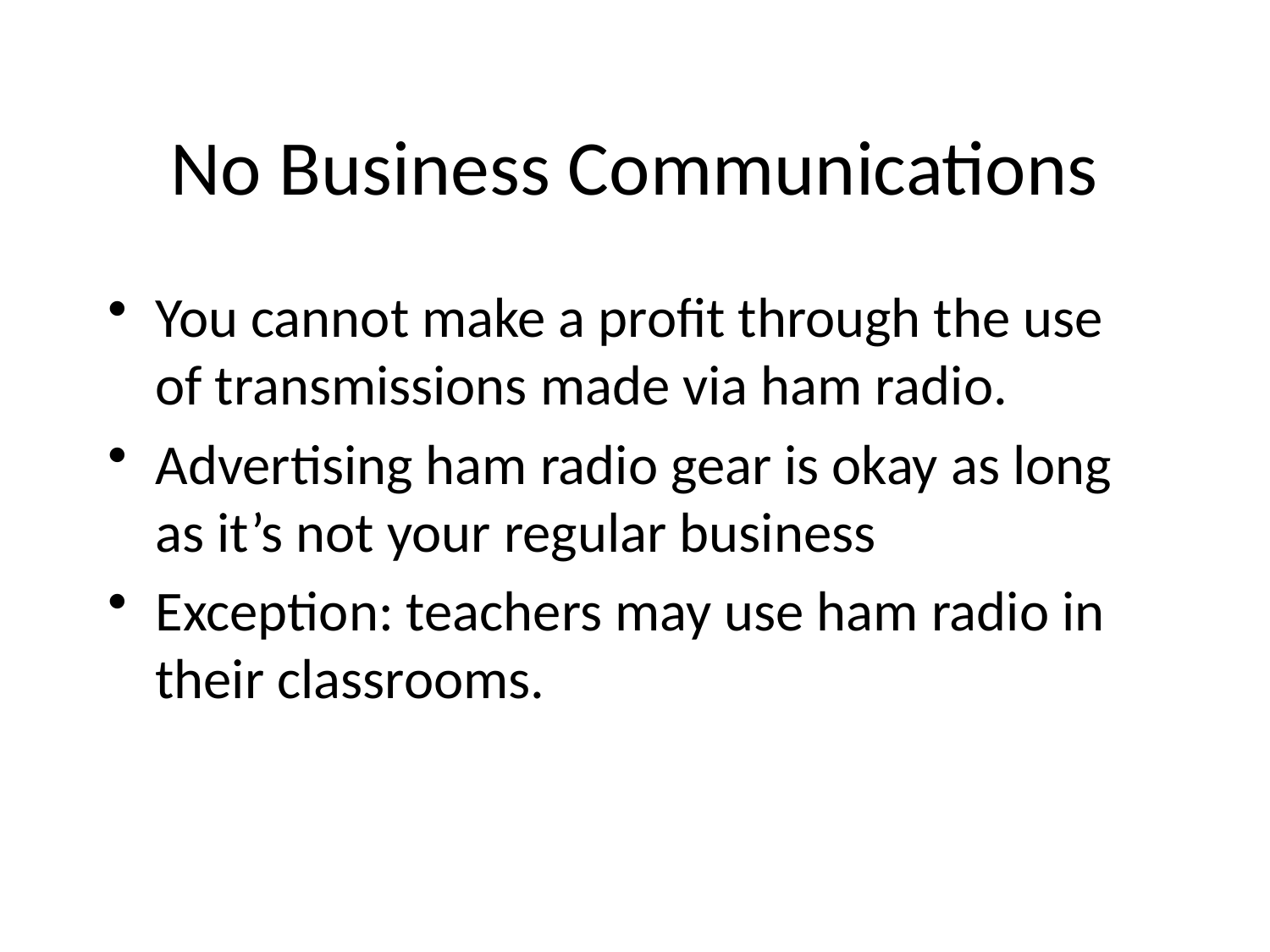

No Business Communications
You cannot make a profit through the use of transmissions made via ham radio.
Advertising ham radio gear is okay as long as it’s not your regular business
Exception: teachers may use ham radio in their classrooms.